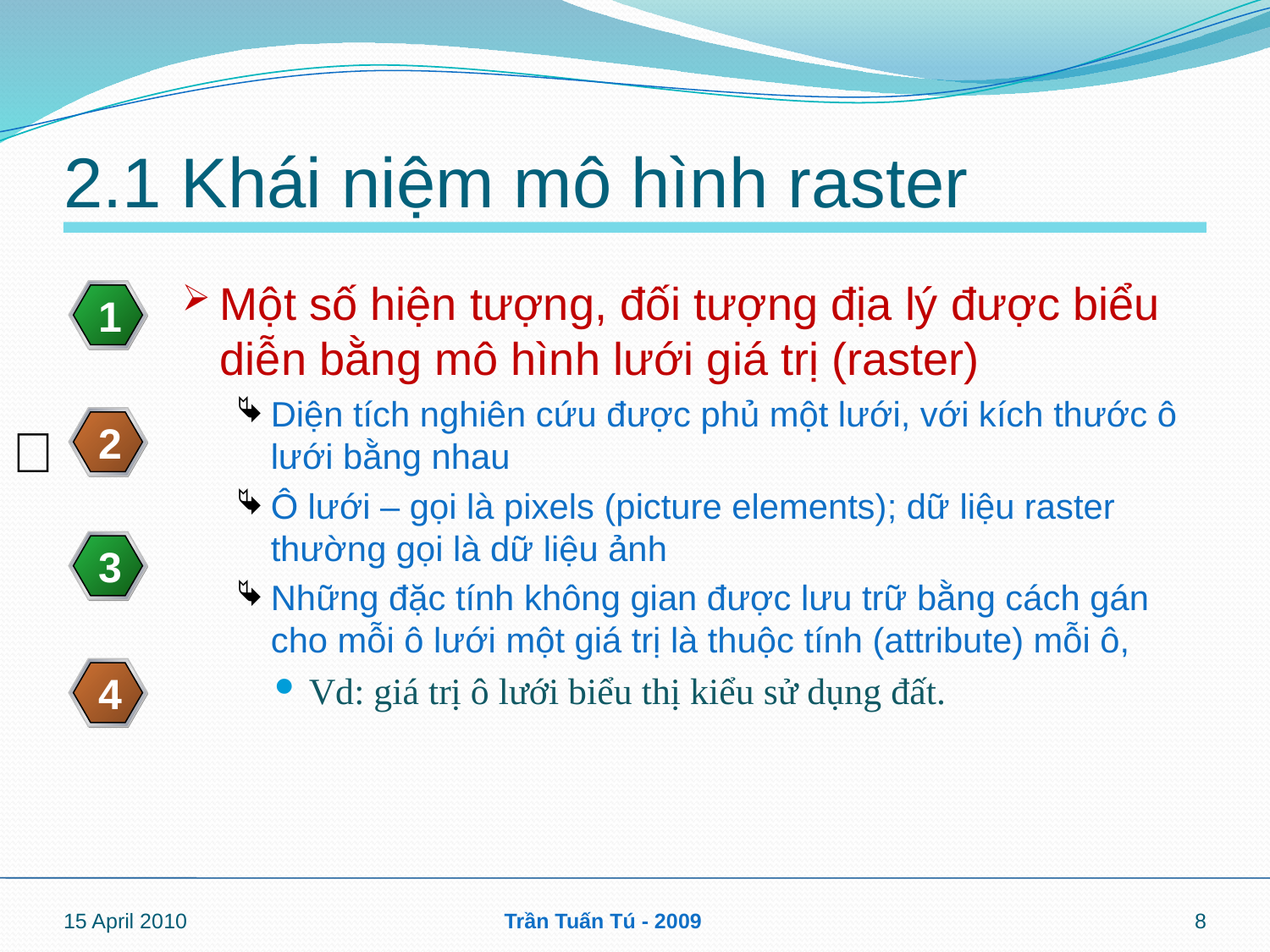

# 2.1 Khái niệm mô hình raster
Một số hiện tượng, đối tượng địa lý được biểu diễn bằng mô hình lưới giá trị (raster)
Diện tích nghiên cứu được phủ một lưới, với kích thước ô lưới bằng nhau
Ô lưới – gọi là pixels (picture elements); dữ liệu raster thường gọi là dữ liệu ảnh
Những đặc tính không gian được lưu trữ bằng cách gán cho mỗi ô lưới một giá trị là thuộc tính (attribute) mỗi ô,
Vd: giá trị ô lưới biểu thị kiểu sử dụng đất.

15 April 2010
Trần Tuấn Tú - 2009
8